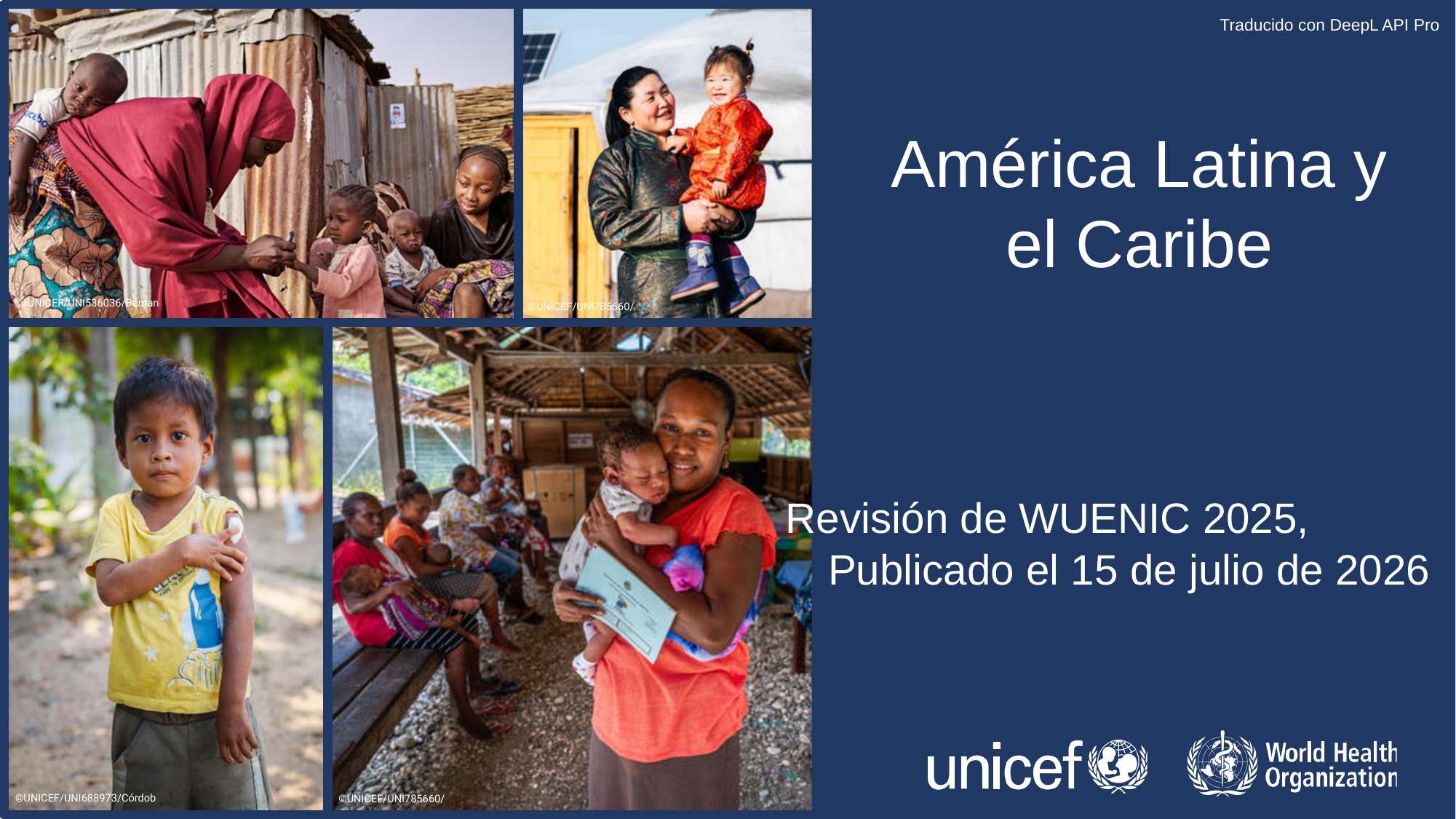

Traducido con DeepL API Pro
# América Latina y el Caribe
Revisión de WUENIC 2025,
Publicado el 15 de julio de 2026